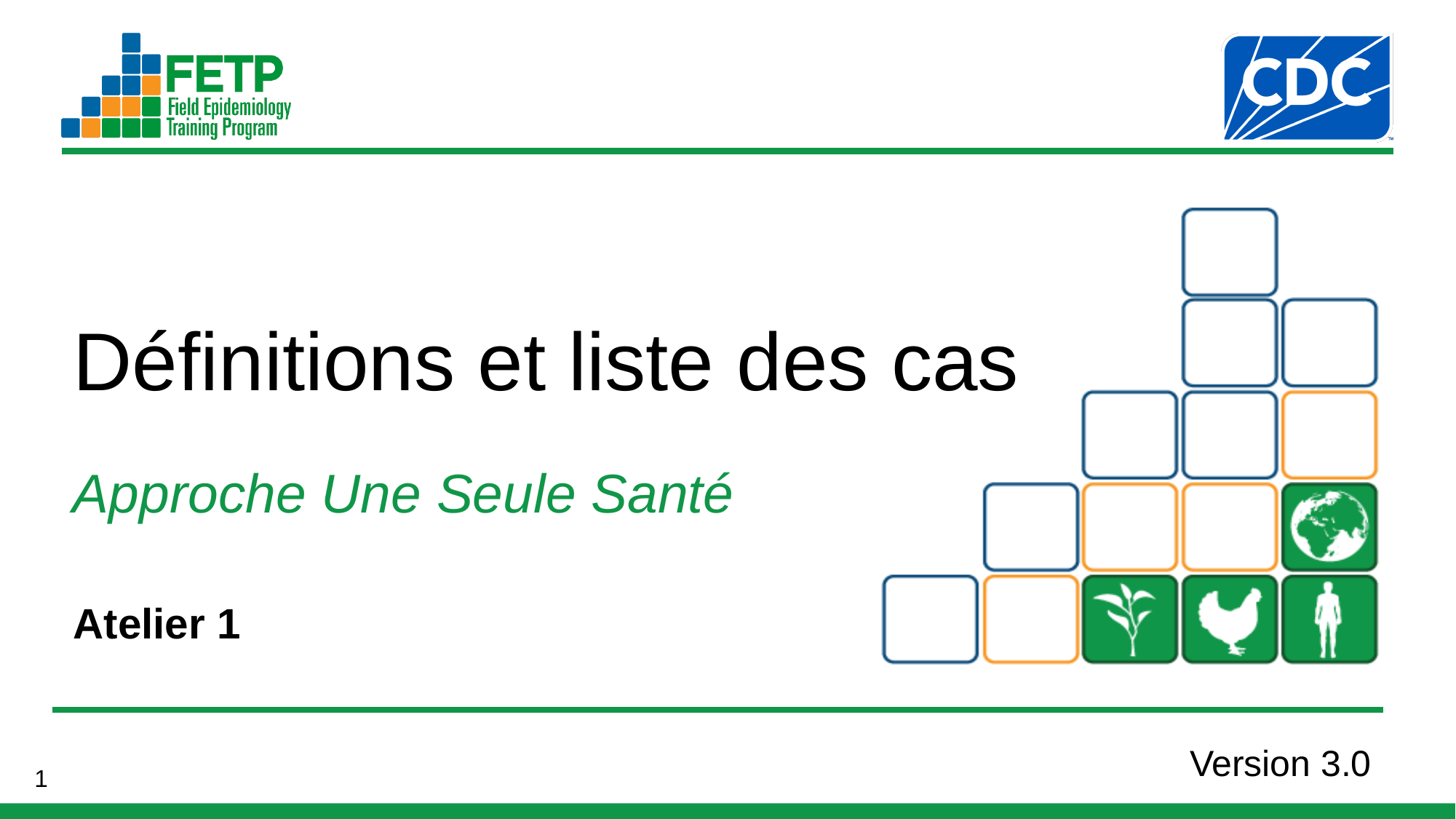

Définitions et liste des cas
Atelier 1